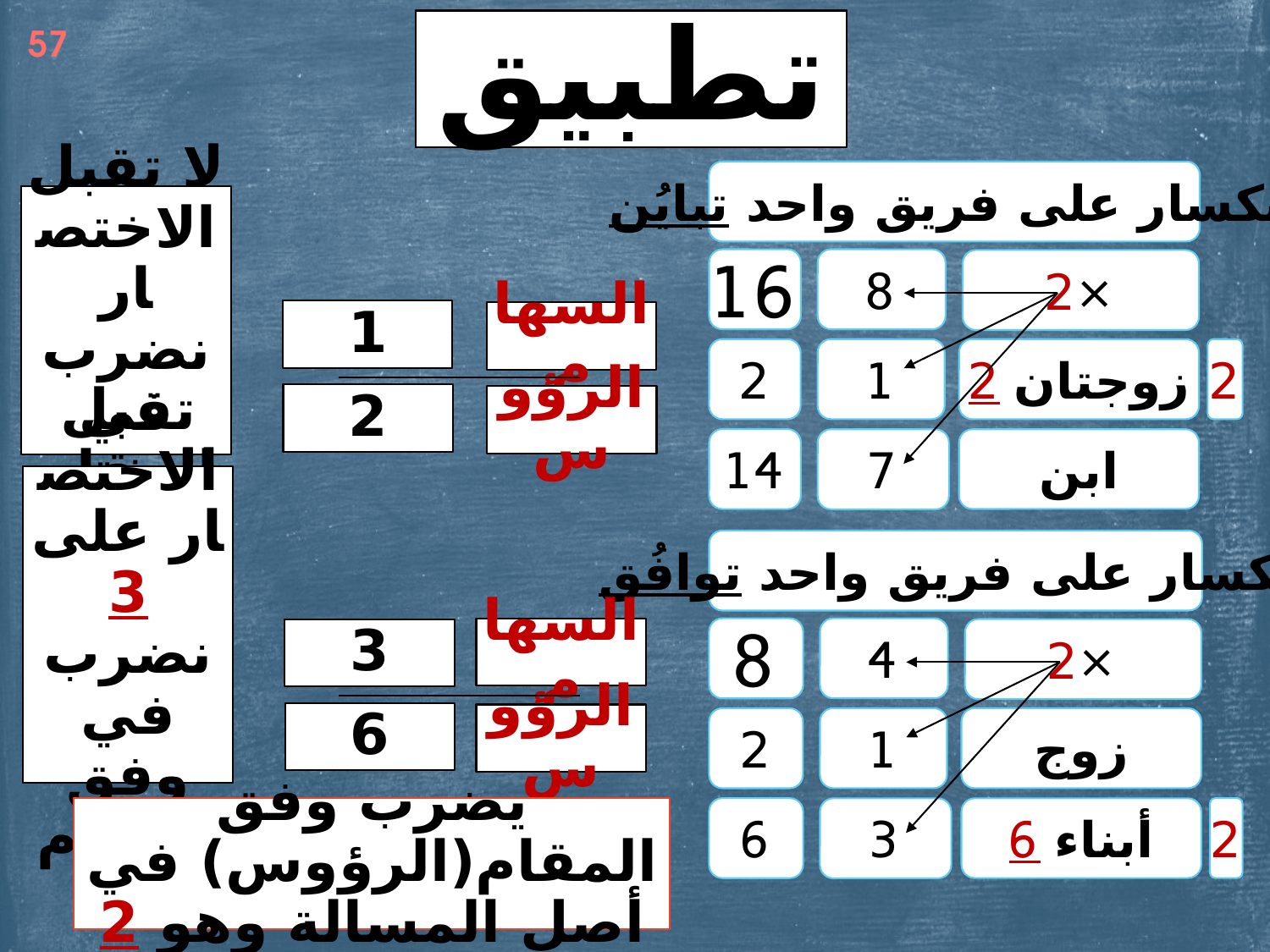

تطبيق
57
انكسار على فريق واحد تبايُن
لا تقبل الاختصار نضرب في المقام
8
16
2×
1
السهام
2
1
2 زوجتان
2
2
الرؤوس
14
7
ابن
تقبل الاختصار على 3 نضرب في وفق المقام
انكسار على فريق واحد توافُق
السهام
4
8
3
2×
6
الرؤوس
1
زوج
2
يضرب وفق المقام(الرؤوس) في أصل المسالة وهو 2
2
6
3
6 أبناء